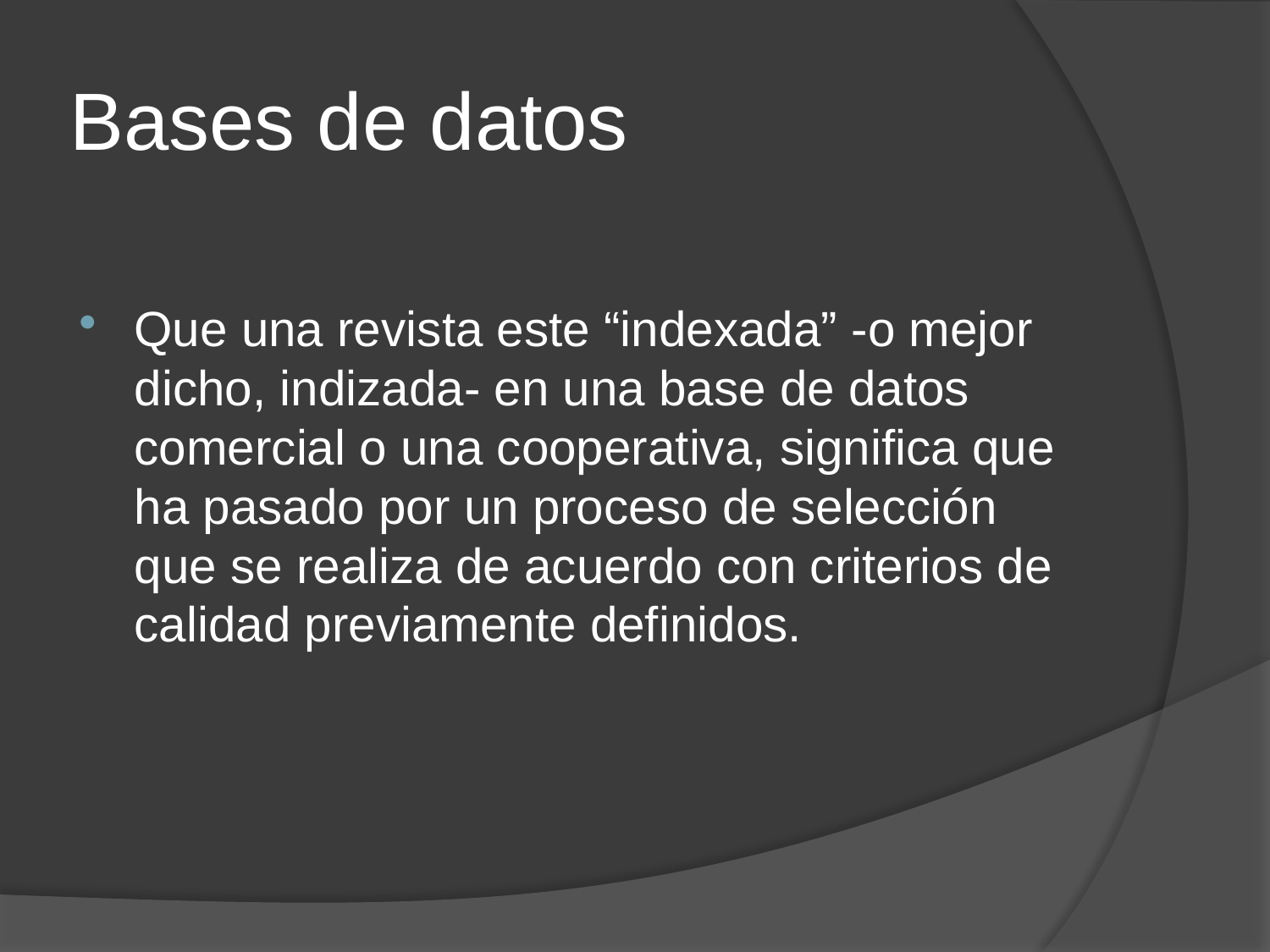

# Bases de datos

Que una revista este “indexada” -o mejor dicho, indizada- en una base de datos comercial o una cooperativa, significa que ha pasado por un proceso de selección que se realiza de acuerdo con criterios de calidad previamente definidos.